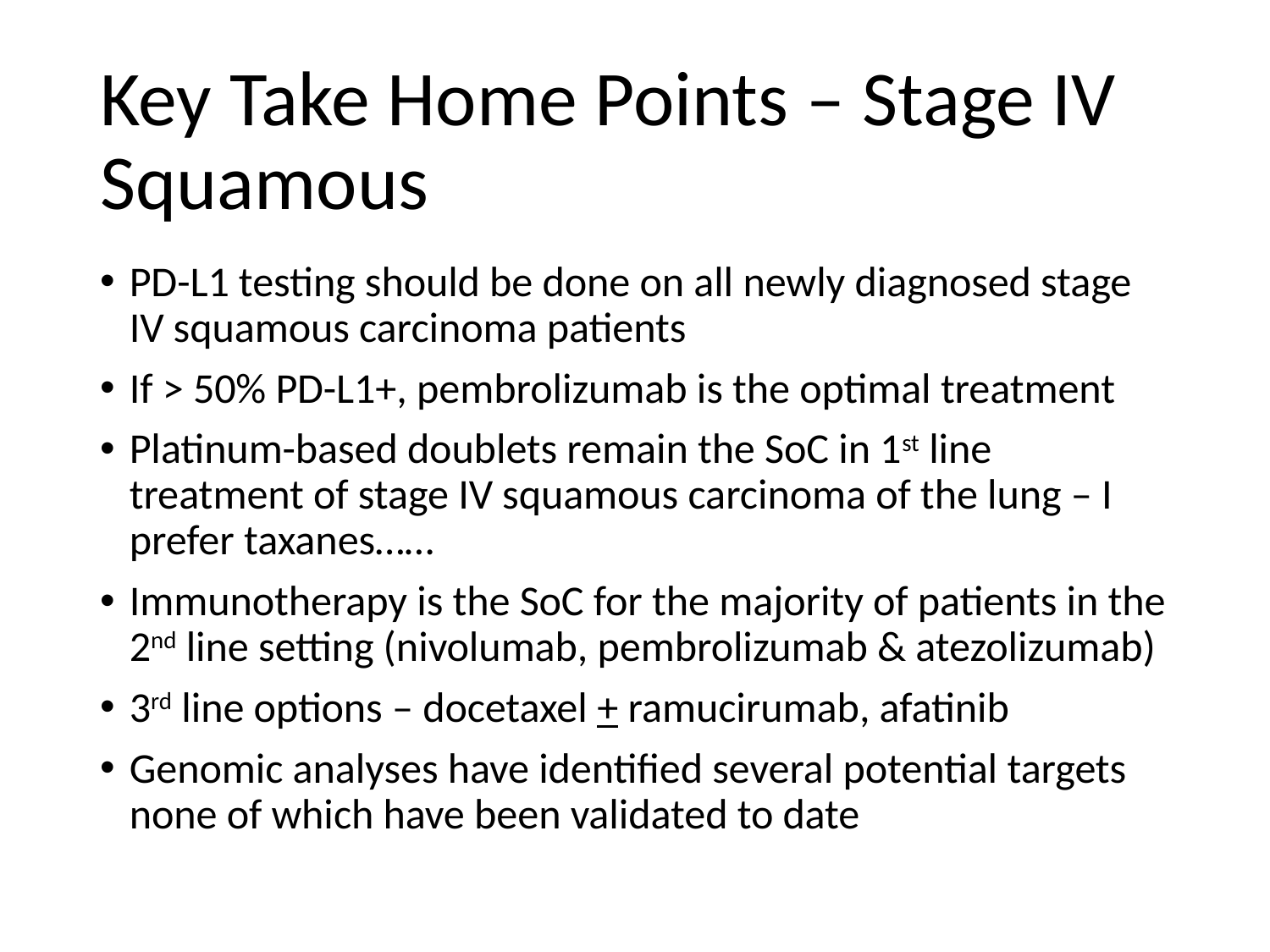

# Key Take Home Points – Stage IV Squamous
PD-L1 testing should be done on all newly diagnosed stage IV squamous carcinoma patients
If > 50% PD-L1+, pembrolizumab is the optimal treatment
Platinum-based doublets remain the SoC in 1st line treatment of stage IV squamous carcinoma of the lung – I prefer taxanes……
Immunotherapy is the SoC for the majority of patients in the 2nd line setting (nivolumab, pembrolizumab & atezolizumab)
3rd line options – docetaxel + ramucirumab, afatinib
Genomic analyses have identified several potential targets none of which have been validated to date